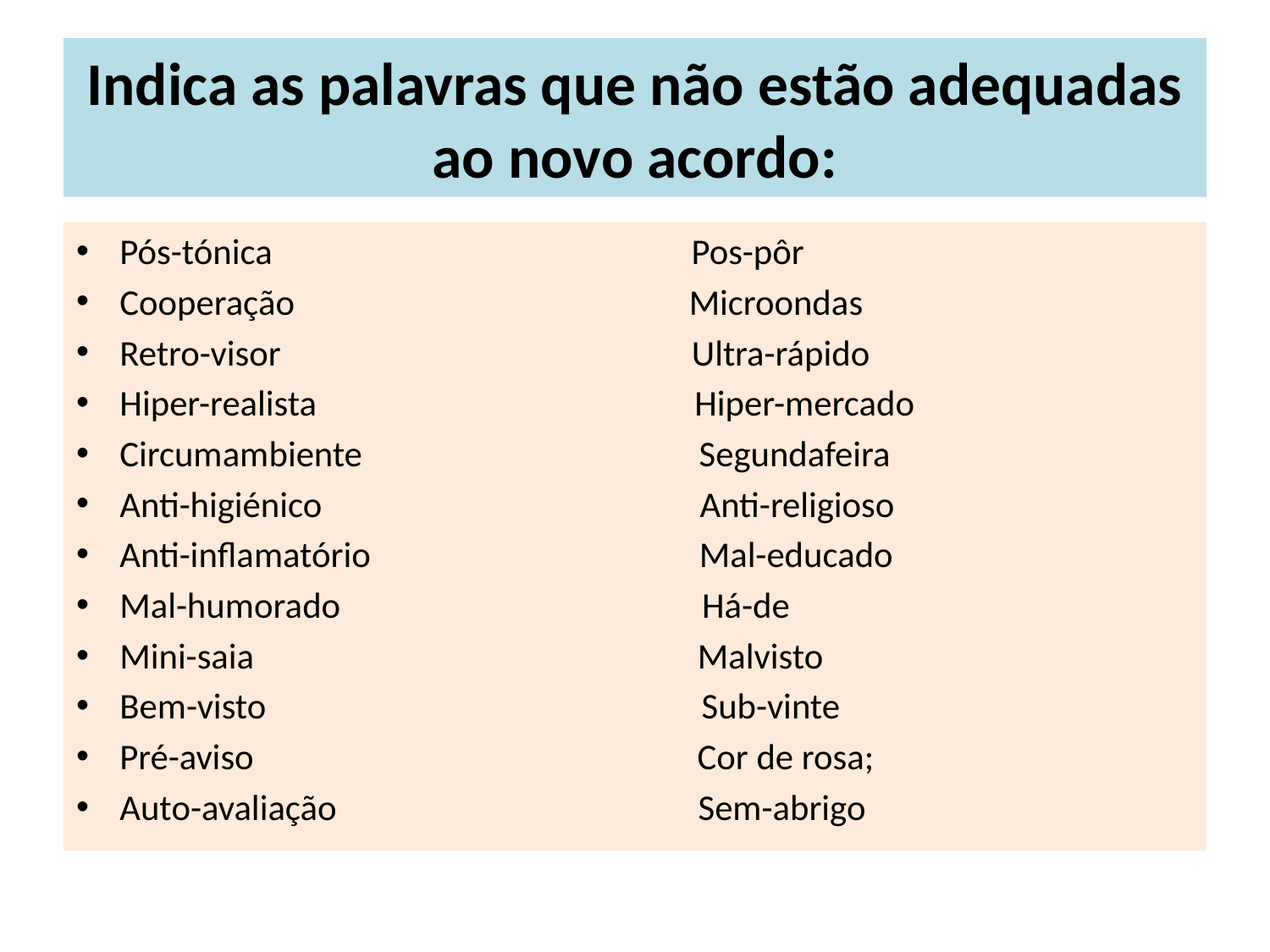

# Indica as palavras que não estão adequadas ao novo acordo:
Pós-tónica                                                   Pos-pôr
Cooperação                                                Microondas
Retro-visor                                                  Ultra-rápido
Hiper-realista                                              Hiper-mercado
Circumambiente                                         Segundafeira
Anti-higiénico                                              Anti-religioso
Anti-inflamatório                                        Mal-educado
Mal-humorado                                            Há-de
Mini-saia                                                      Malvisto
Bem-visto                                                     Sub-vinte
Pré-aviso                                                      Cor de rosa;
Auto-avaliação                                            Sem-abrigo